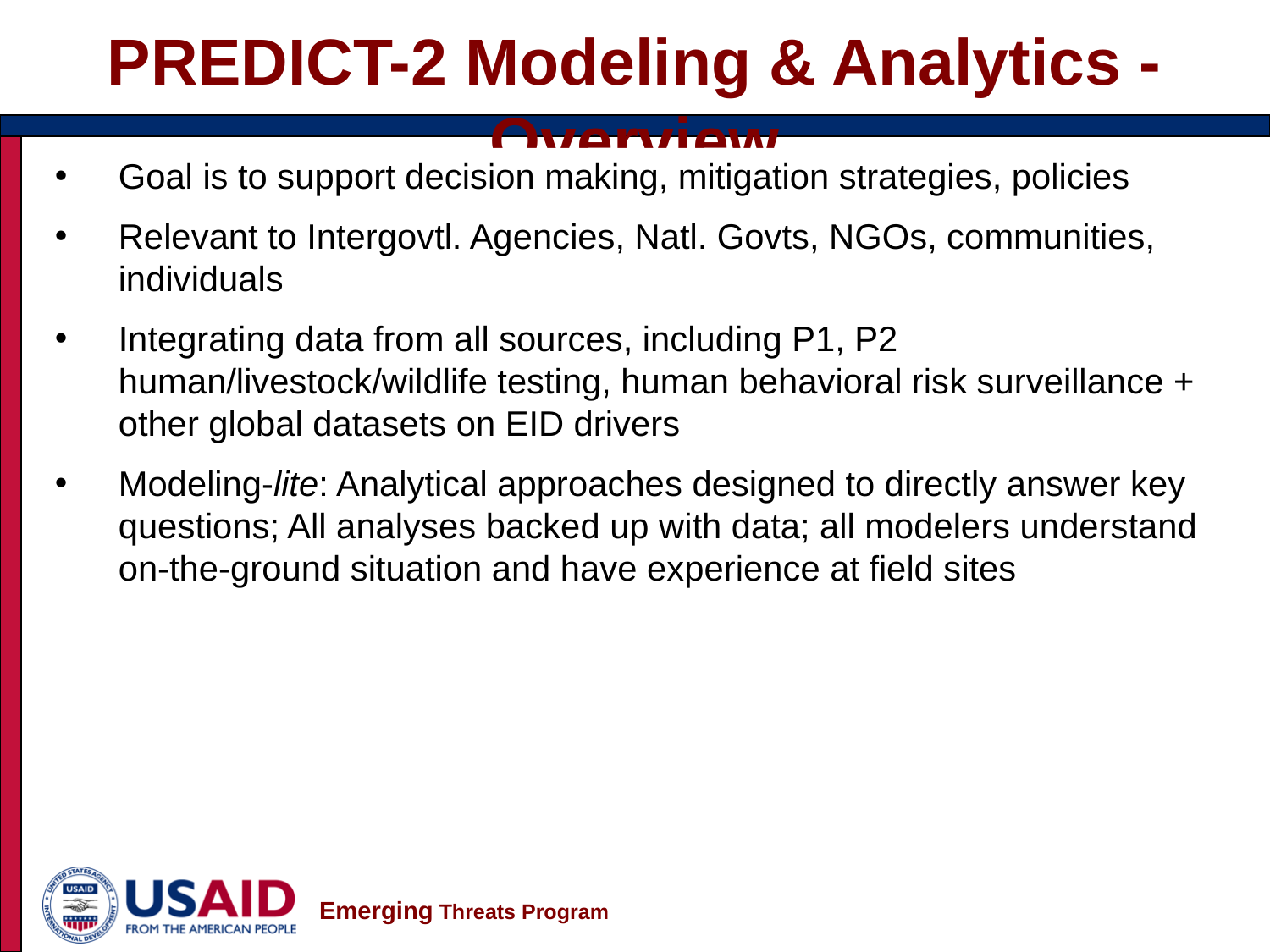

PREDICT-2 Modeling & Analytics - Overview
Goal is to support decision making, mitigation strategies, policies
Relevant to Intergovtl. Agencies, Natl. Govts, NGOs, communities, individuals
Integrating data from all sources, including P1, P2 human/livestock/wildlife testing, human behavioral risk surveillance + other global datasets on EID drivers
Modeling-lite: Analytical approaches designed to directly answer key questions; All analyses backed up with data; all modelers understand on-the-ground situation and have experience at field sites